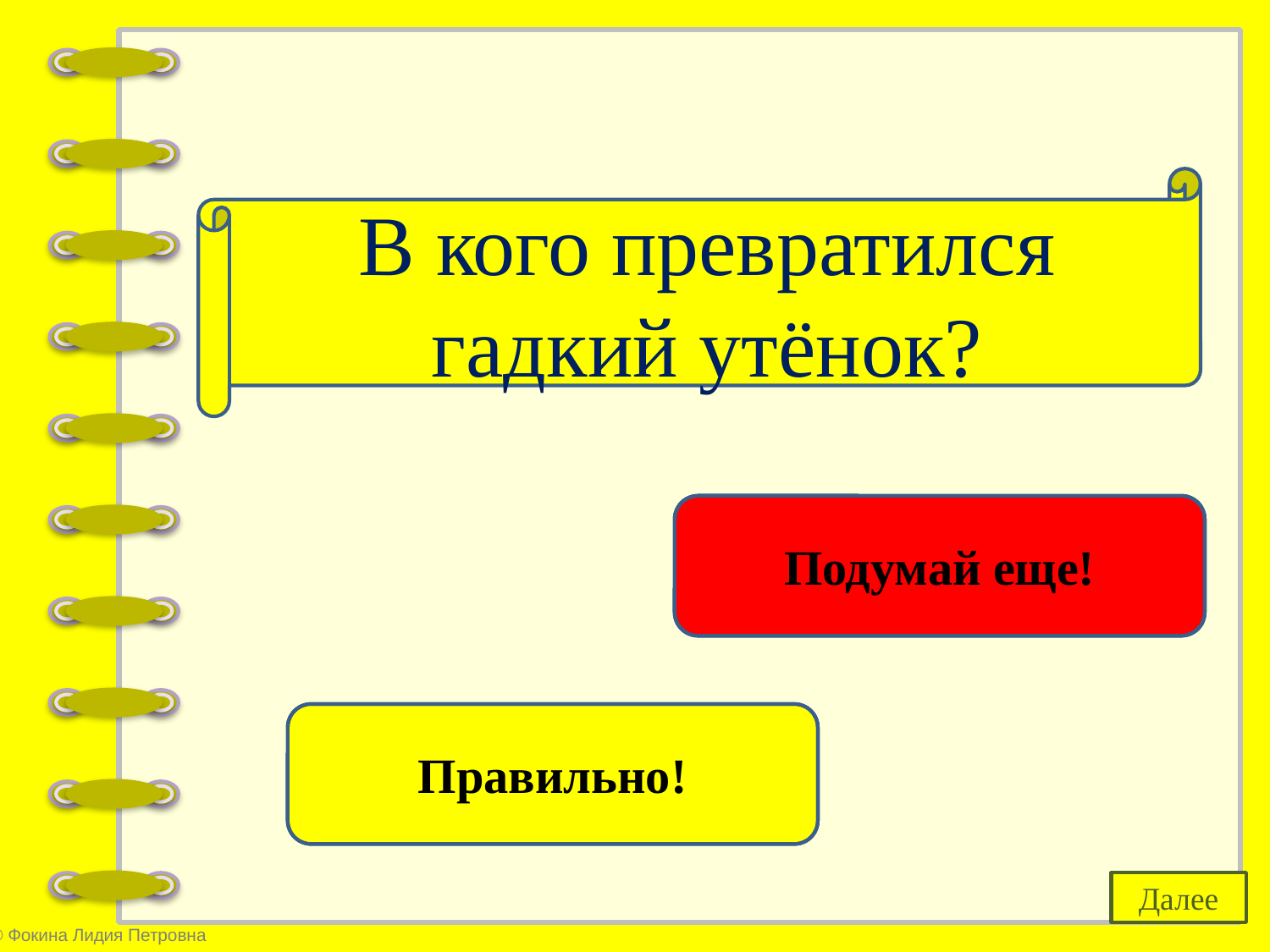

В кого превратился гадкий утёнок?
в аиста
Подумай еще!

в лебедя
Правильно!

Далее